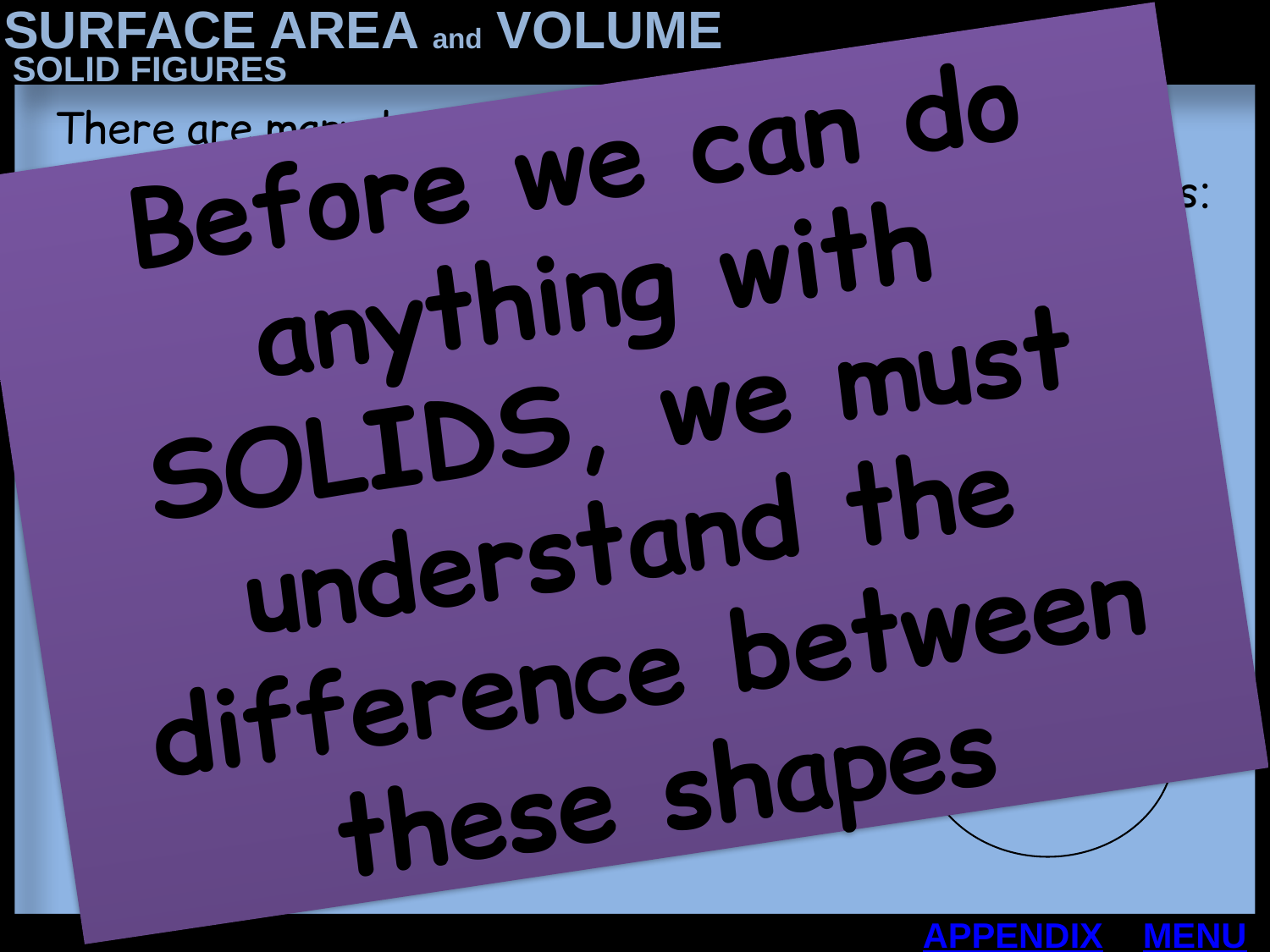

SURFACE AREA and VOLUME
SOLID FIGURES
Before we can do anything with SOLIDS, we must understand the difference between these shapes
There are many types of solids,
we are going to study the 5 basic types:
PRISM
PYRAMID

CYLINDER
CONE
SPHERE

APPENDIX
MENU